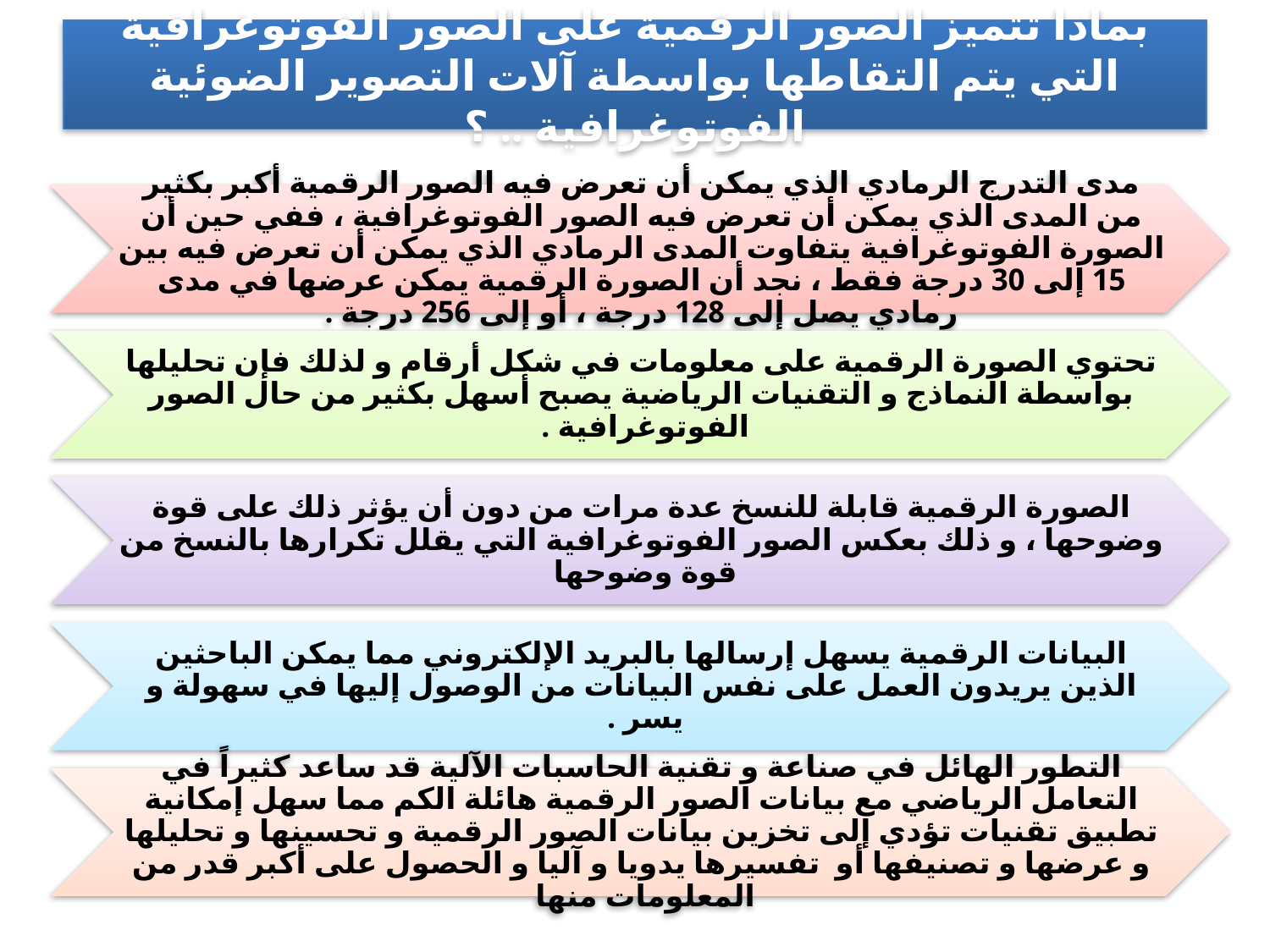

# بماذا تتميز الصور الرقمية على الصور الفوتوغرافية التي يتم التقاطها بواسطة آلات التصوير الضوئية الفوتوغرافية .. ؟
مدى التدرج الرمادي الذي يمكن أن تعرض فيه الصور الرقمية أكبر بكثير من المدى الذي يمكن أن تعرض فيه الصور الفوتوغرافية ، ففي حين أن الصورة الفوتوغرافية يتفاوت المدى الرمادي الذي يمكن أن تعرض فيه بين 15 إلى 30 درجة فقط ، نجد أن الصورة الرقمية يمكن عرضها في مدى رمادي يصل إلى 128 درجة ، أو إلى 256 درجة .
تحتوي الصورة الرقمية على معلومات في شكل أرقام و لذلك فإن تحليلها بواسطة النماذج و التقنيات الرياضية يصبح أسهل بكثير من حال الصور الفوتوغرافية .
الصورة الرقمية قابلة للنسخ عدة مرات من دون أن يؤثر ذلك على قوة وضوحها ، و ذلك بعكس الصور الفوتوغرافية التي يقلل تكرارها بالنسخ من قوة وضوحها
البيانات الرقمية يسهل إرسالها بالبريد الإلكتروني مما يمكن الباحثين الذين يريدون العمل على نفس البيانات من الوصول إليها في سهولة و يسر .
التطور الهائل في صناعة و تقنية الحاسبات الآلية قد ساعد كثيراً في التعامل الرياضي مع بيانات الصور الرقمية هائلة الكم مما سهل إمكانية تطبيق تقنيات تؤدي إلى تخزين بيانات الصور الرقمية و تحسينها و تحليلها و عرضها و تصنيفها أو  تفسيرها يدويا و آليا و الحصول على أكبر قدر من المعلومات منها